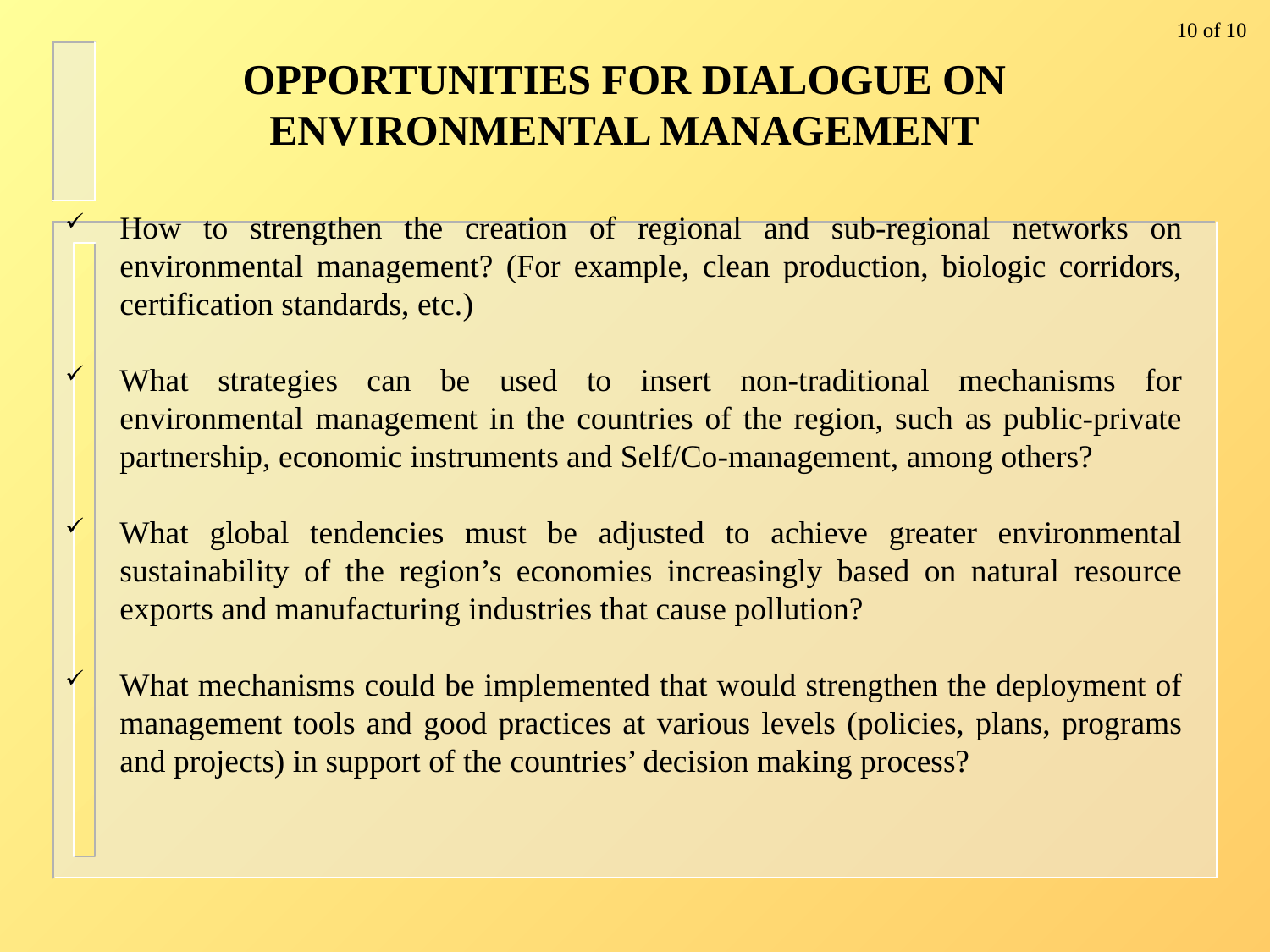

10 of 10
# OPPORTUNITIES FOR DIALOGUE ON ENVIRONMENTAL MANAGEMENT
How to strengthen the creation of regional and sub-regional networks on environmental management? (For example, clean production, biologic corridors, certification standards, etc.)

What strategies can be used to insert non-traditional mechanisms for environmental management in the countries of the region, such as public-private partnership, economic instruments and Self/Co-management, among others?

What global tendencies must be adjusted to achieve greater environmental sustainability of the region’s economies increasingly based on natural resource exports and manufacturing industries that cause pollution?

What mechanisms could be implemented that would strengthen the deployment of management tools and good practices at various levels (policies, plans, programs and projects) in support of the countries’ decision making process?